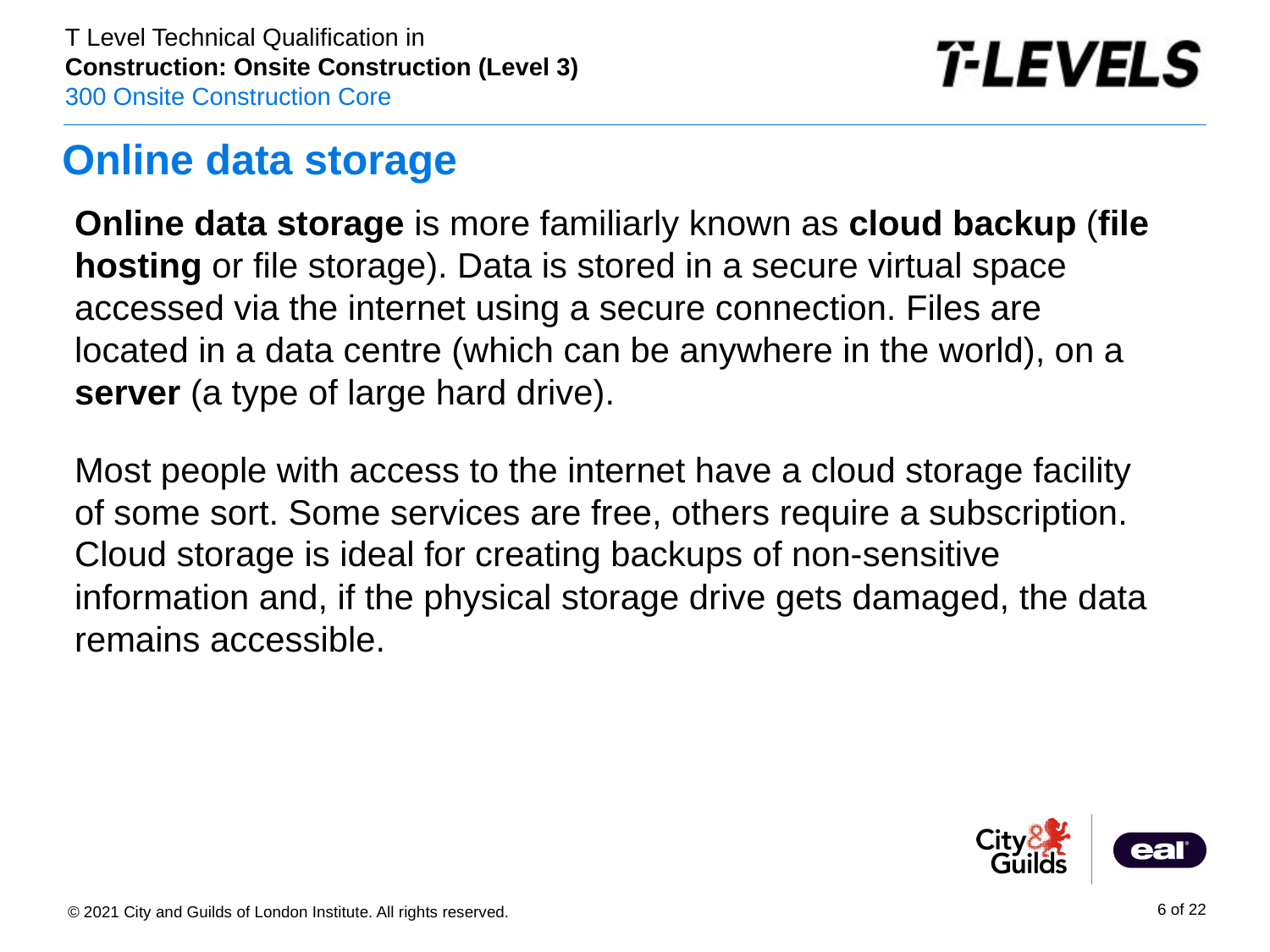

Online data storage
Online data storage is more familiarly known as cloud backup (file hosting or file storage). Data is stored in a secure virtual space accessed via the internet using a secure connection. Files are located in a data centre (which can be anywhere in the world), on a server (a type of large hard drive).
Most people with access to the internet have a cloud storage facility of some sort. Some services are free, others require a subscription. Cloud storage is ideal for creating backups of non-sensitive information and, if the physical storage drive gets damaged, the data remains accessible.